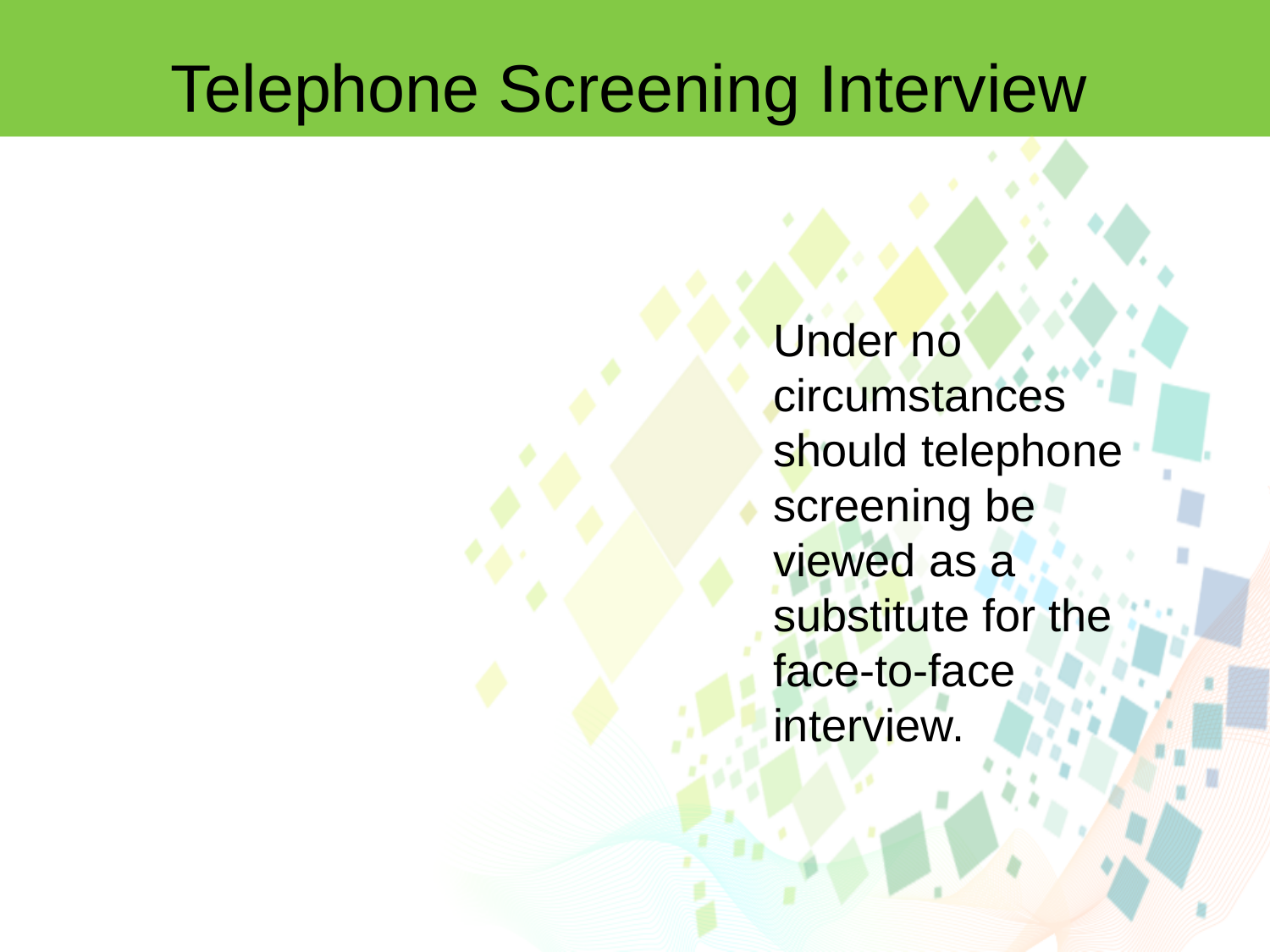

Telephone Screening Interview
Under no circumstances
should telephone screening be viewed as a substitute for the face-to-face
interview.